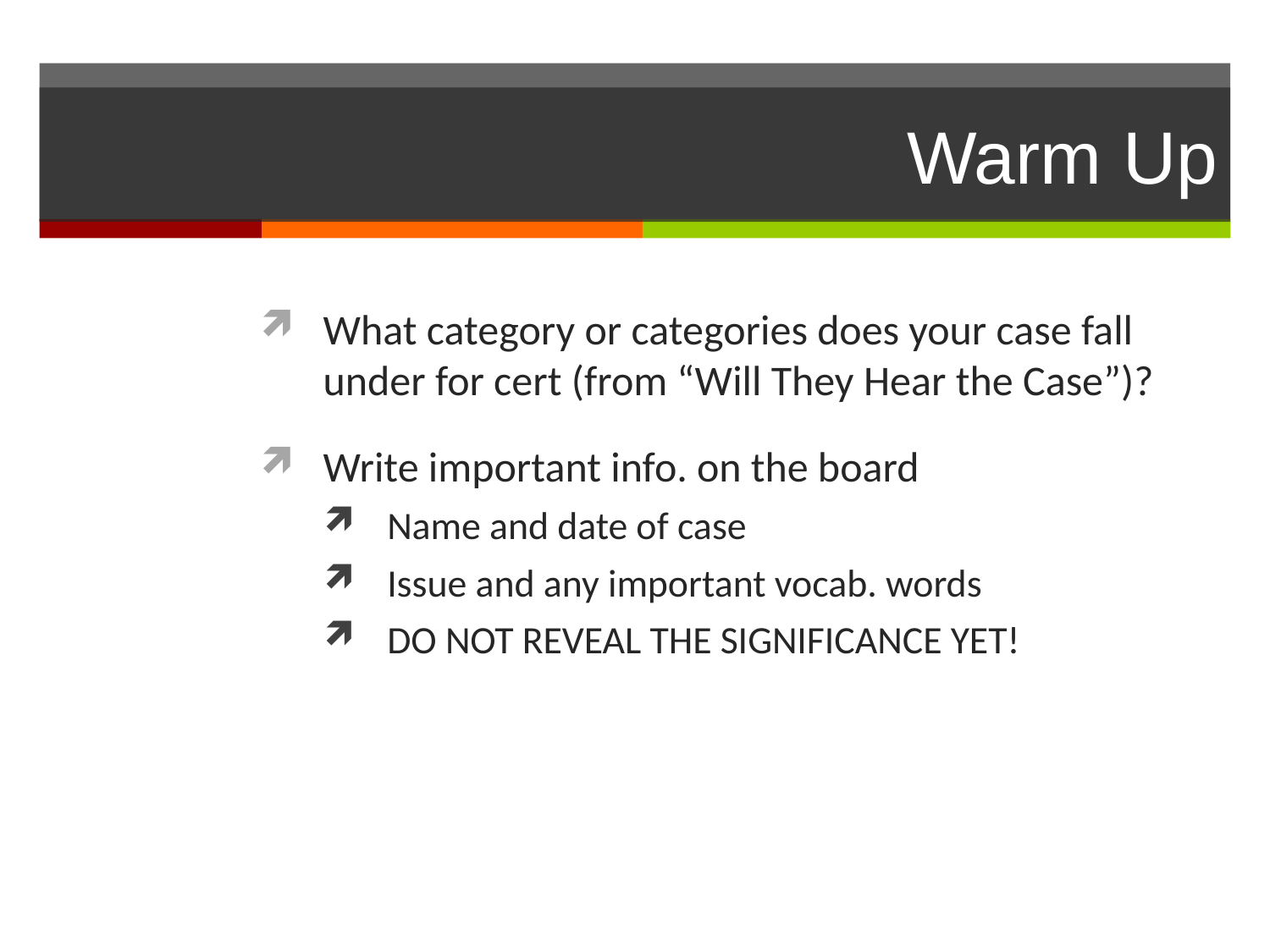

# Warm Up
What category or categories does your case fall under for cert (from “Will They Hear the Case”)?
Write important info. on the board
Name and date of case
Issue and any important vocab. words
DO NOT REVEAL THE SIGNIFICANCE YET!